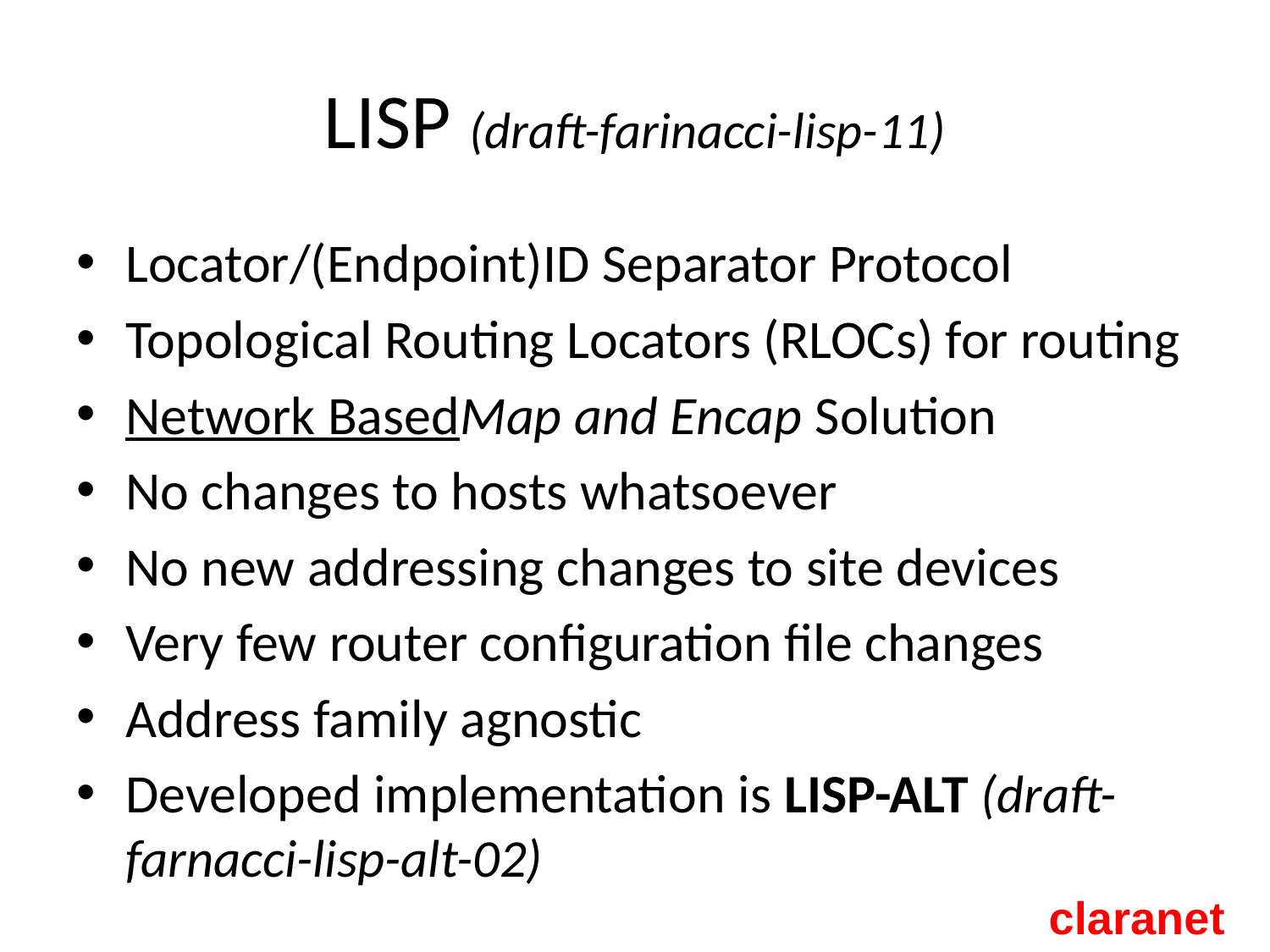

# LISP (draft-farinacci-lisp-11)
Locator/(Endpoint)ID Separator Protocol
Topological Routing Locators (RLOCs) for routing
Network BasedMap and Encap Solution
No changes to hosts whatsoever
No new addressing changes to site devices
Very few router configuration file changes
Address family agnostic
Developed implementation is LISP-ALT (draft-farnacci-lisp-alt-02)